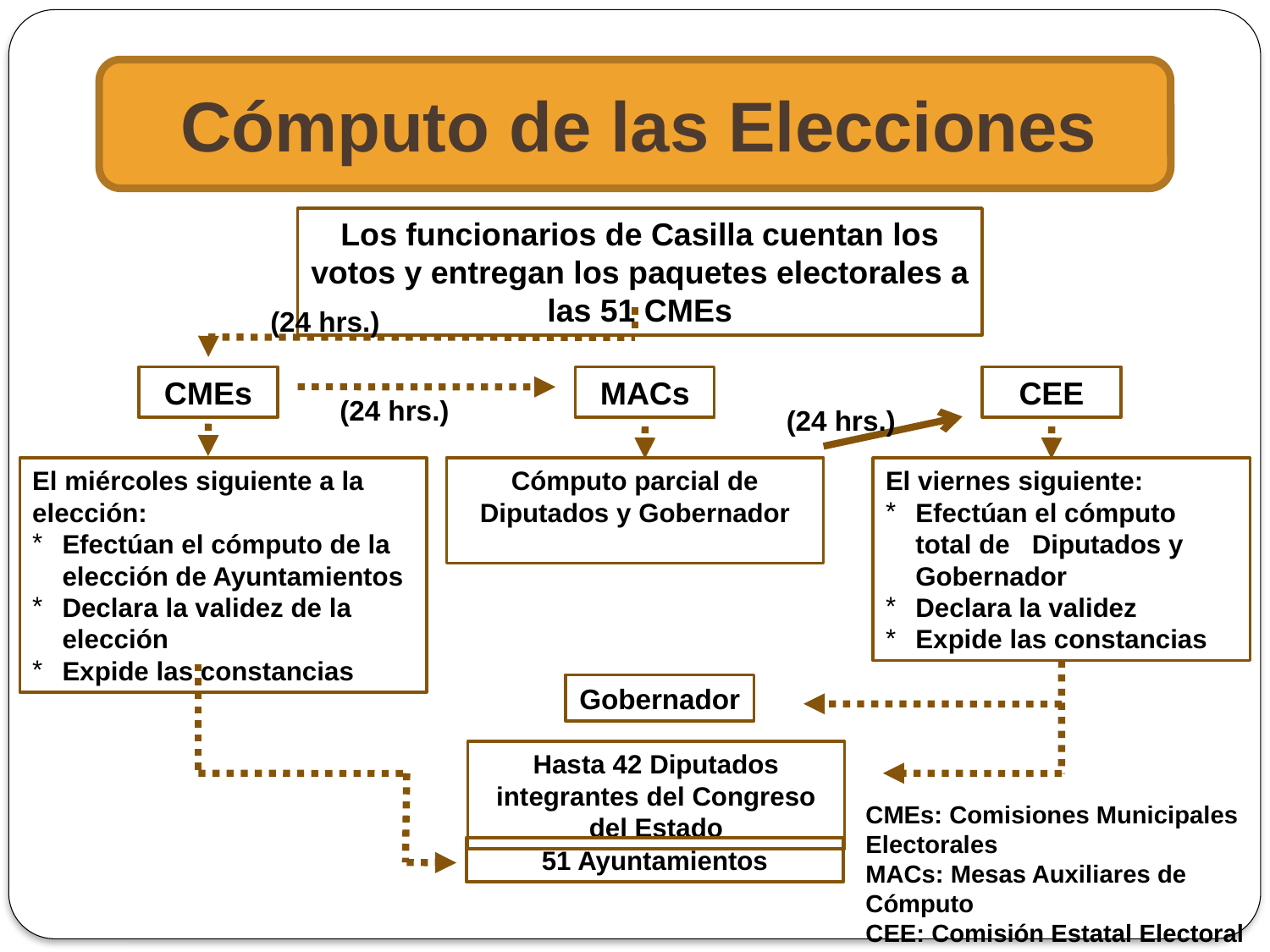

# Cómputo de las Elecciones
Los funcionarios de Casilla cuentan los votos y entregan los paquetes electorales a las 51 CMEs

(24 hrs.)
CMEs
MACs
CEE
(24 hrs.)
(24 hrs.)
El miércoles siguiente a la elección:
Efectúan el cómputo de la elección de Ayuntamientos
Declara la validez de la elección
Expide las constancias
Cómputo parcial de Diputados y Gobernador
El viernes siguiente:
Efectúan el cómputo total de   Diputados y Gobernador
Declara la validez
Expide las constancias
Gobernador
Hasta 42 Diputados integrantes del Congreso del Estado
CMEs: Comisiones Municipales Electorales
MACs: Mesas Auxiliares de Cómputo
CEE: Comisión Estatal Electoral
51 Ayuntamientos